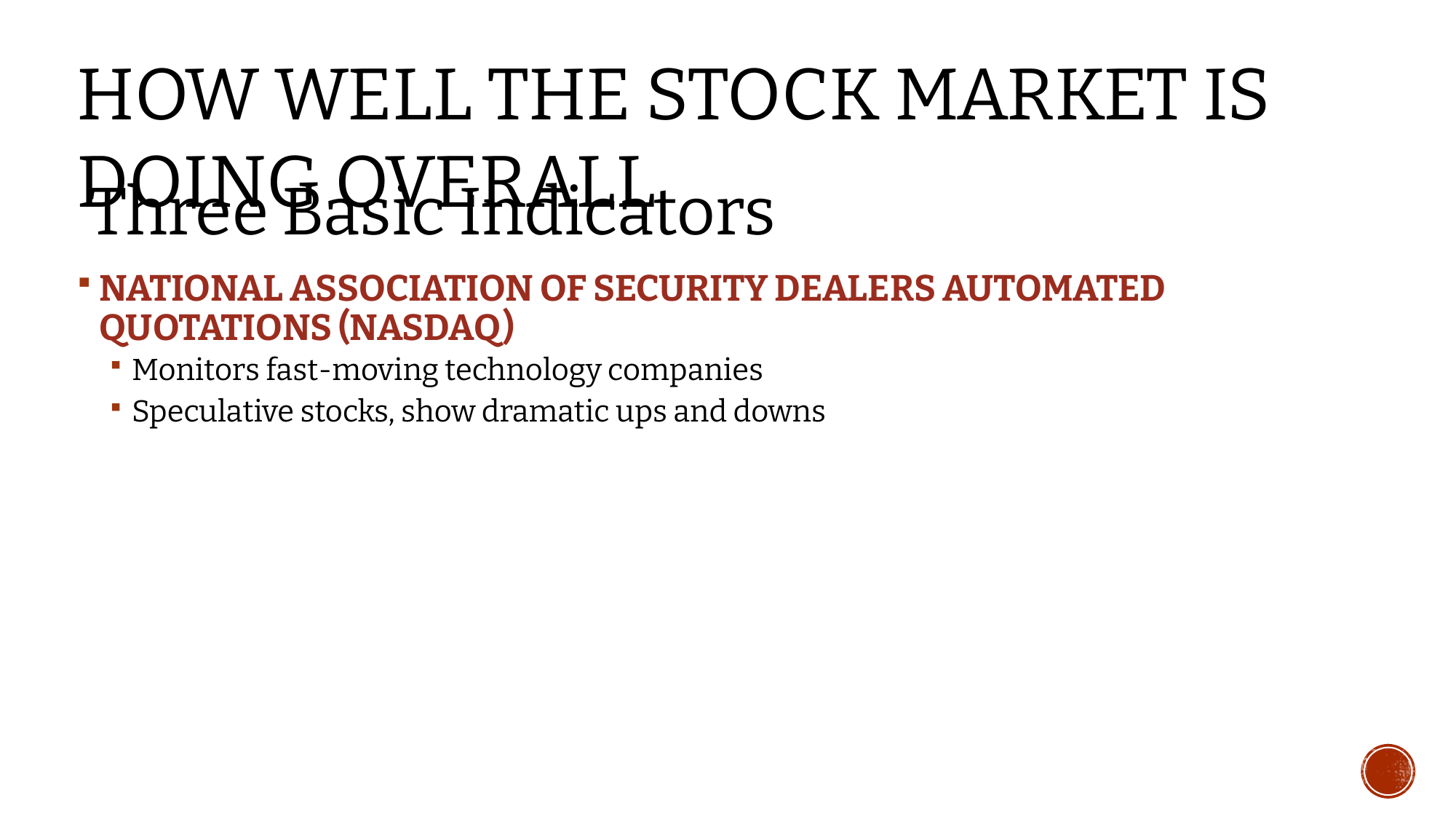

How Well the Stock Market is Doing Overall
# Three Basic Indicators
National Association of Security Dealers Automated Quotations (NASDAQ)
Monitors fast-moving technology companies
Speculative stocks, show dramatic ups and downs